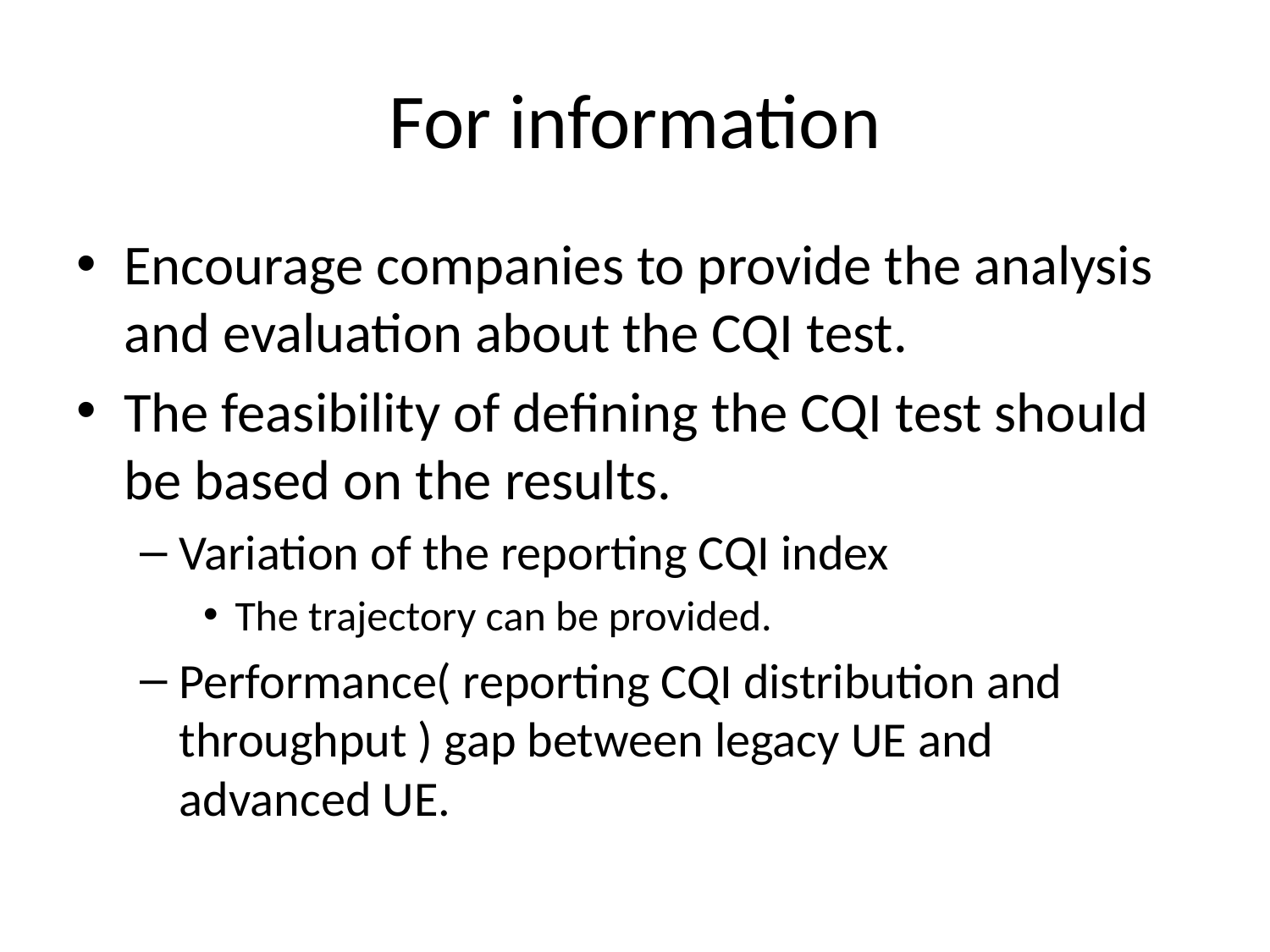

# For information
Encourage companies to provide the analysis and evaluation about the CQI test.
The feasibility of defining the CQI test should be based on the results.
Variation of the reporting CQI index
The trajectory can be provided.
Performance( reporting CQI distribution and throughput ) gap between legacy UE and advanced UE.